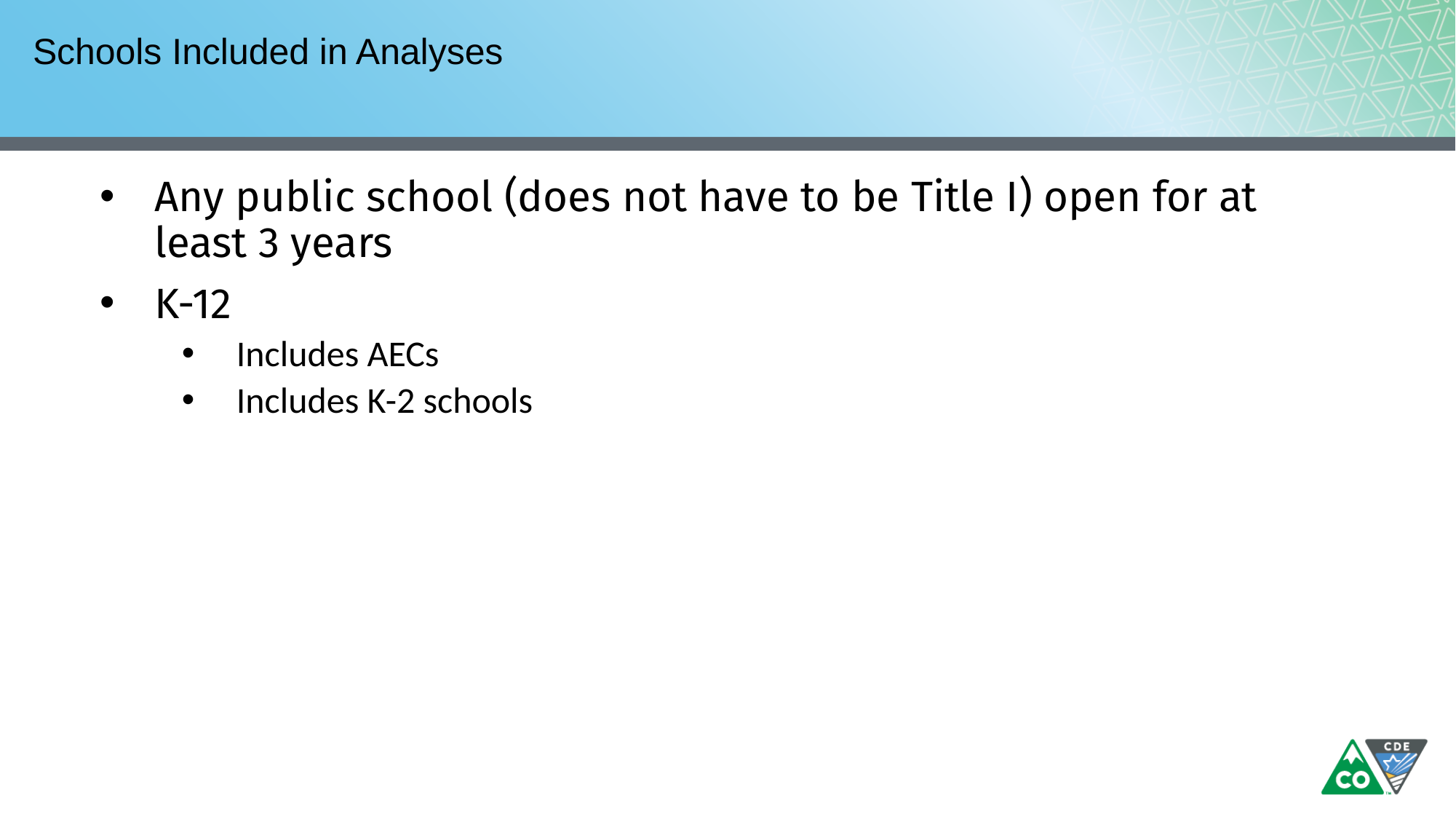

# Schools Included in Analyses
Any public school (does not have to be Title I) open for at least 3 years
K-12
Includes AECs
Includes K-2 schools